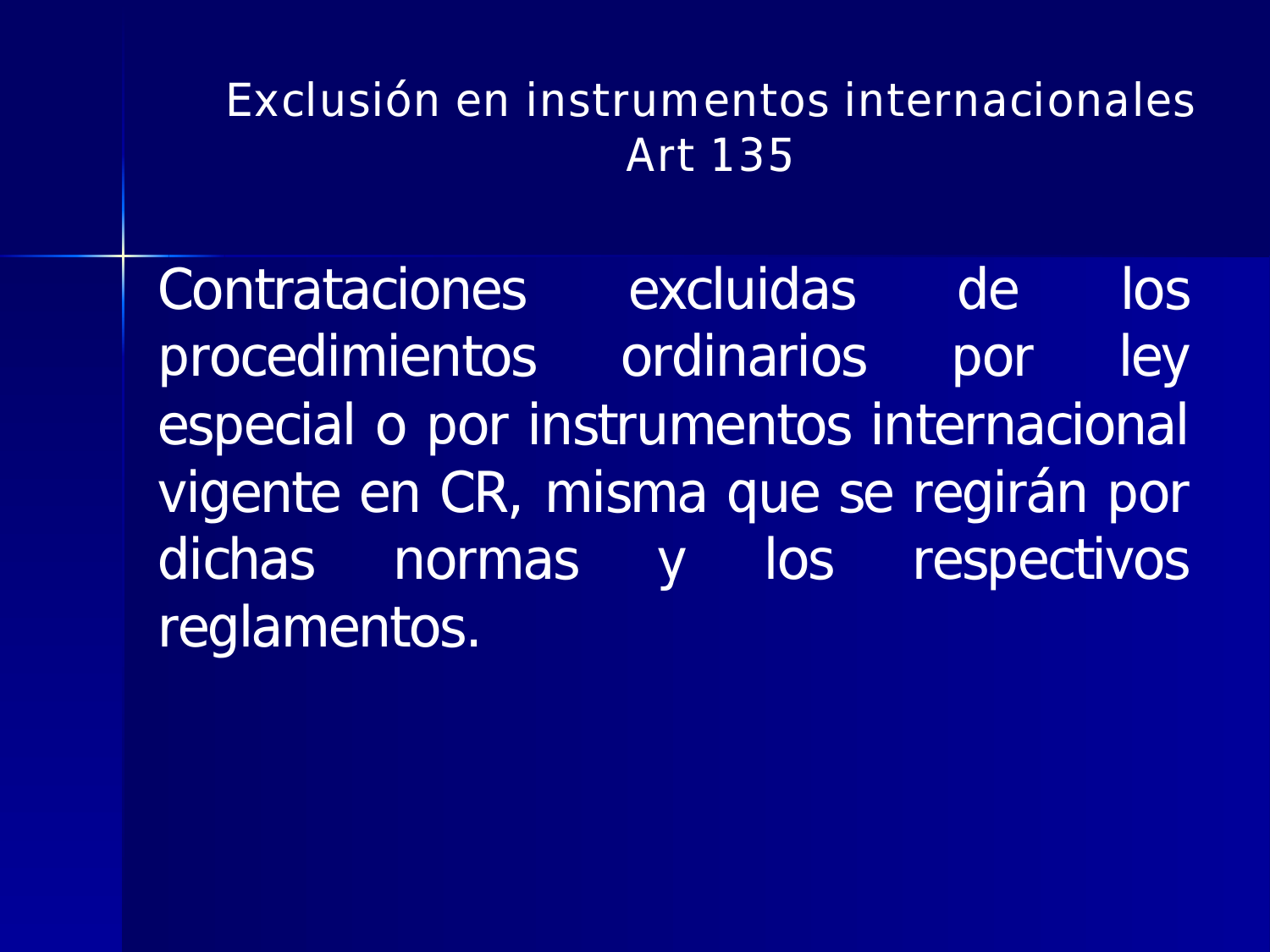

# Exclusión en instrumentos internacionales Art 135
Contrataciones excluidas de los procedimientos ordinarios por ley especial o por instrumentos internacional vigente en CR, misma que se regirán por dichas normas y los respectivos reglamentos.